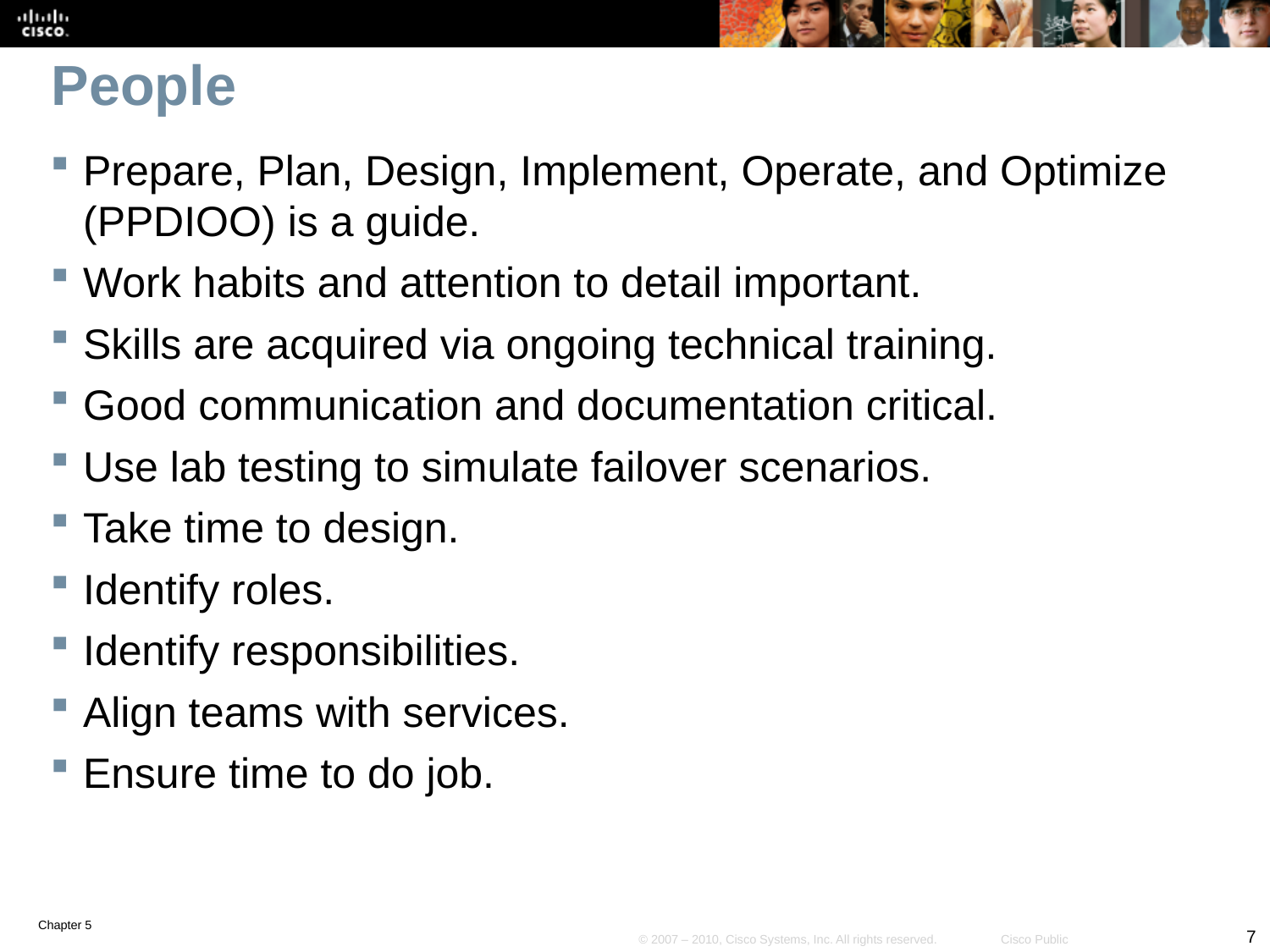

# People
Prepare, Plan, Design, Implement, Operate, and Optimize (PPDIOO) is a guide.
Work habits and attention to detail important.
Skills are acquired via ongoing technical training.
Good communication and documentation critical.
Use lab testing to simulate failover scenarios.
Take time to design.
Identify roles.
Identify responsibilities.
Align teams with services.
Ensure time to do job.